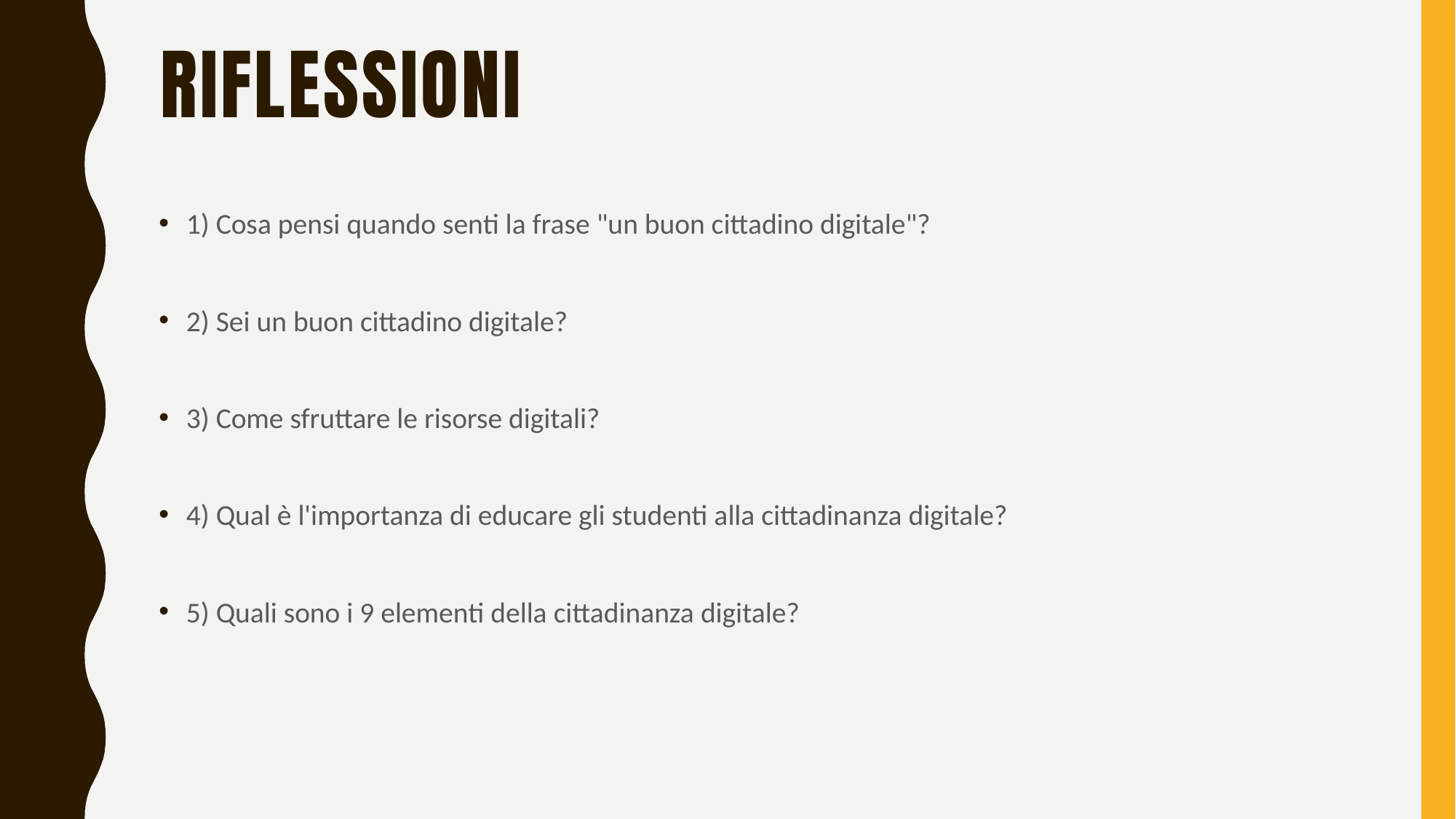

# Riflessioni
1) Cosa pensi quando senti la frase "un buon cittadino digitale"?

2) Sei un buon cittadino digitale?

3) Come sfruttare le risorse digitali?

4) Qual è l'importanza di educare gli studenti alla cittadinanza digitale?

5) Quali sono i 9 elementi della cittadinanza digitale?